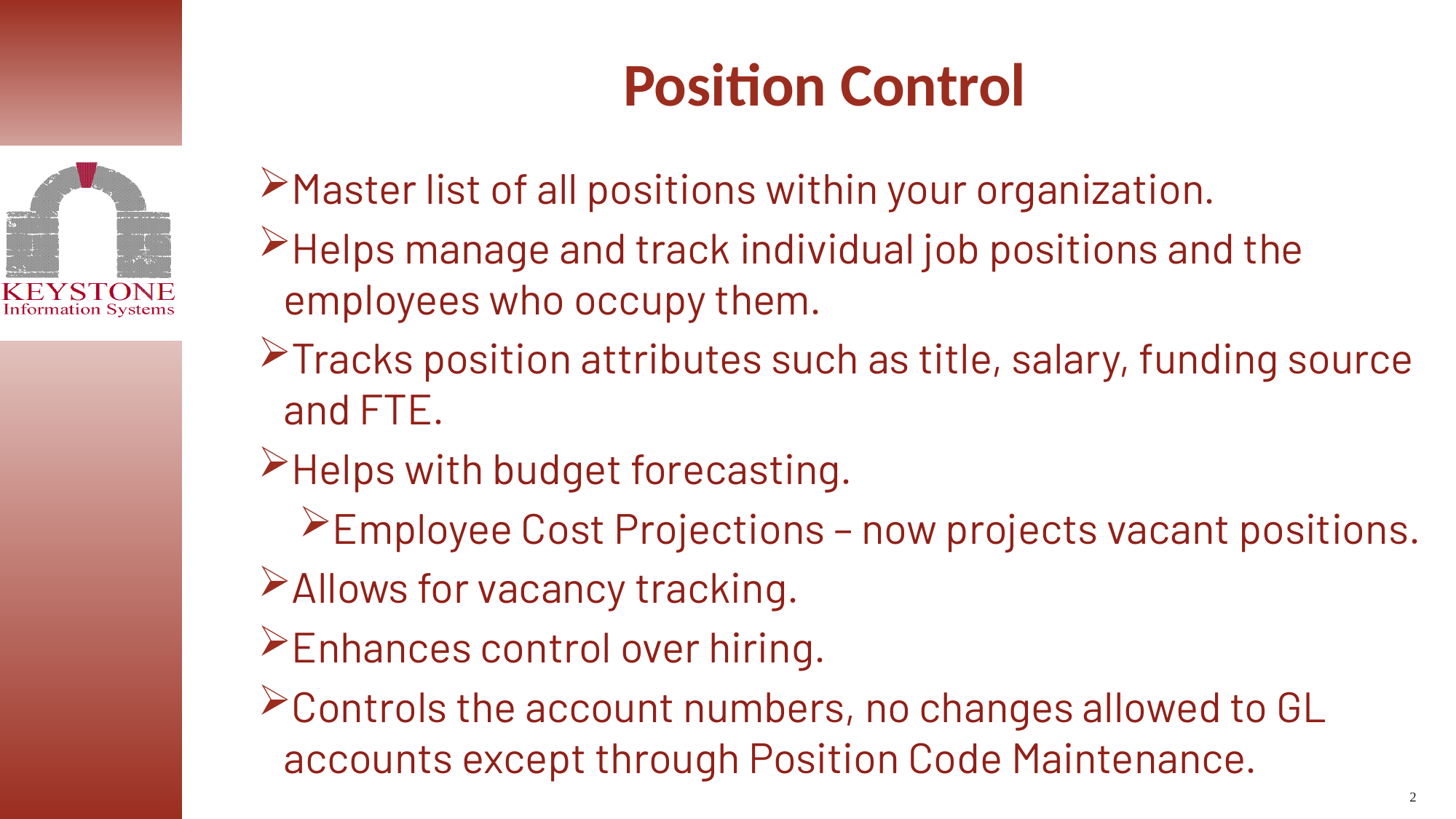

Position Control
Master list of all positions within your organization.
Helps manage and track individual job positions and the employees who occupy them.
Tracks position attributes such as title, salary, funding source and FTE.
Helps with budget forecasting.
Employee Cost Projections – now projects vacant positions.
Allows for vacancy tracking.
Enhances control over hiring.
Controls the account numbers, no changes allowed to GL accounts except through Position Code Maintenance.
2